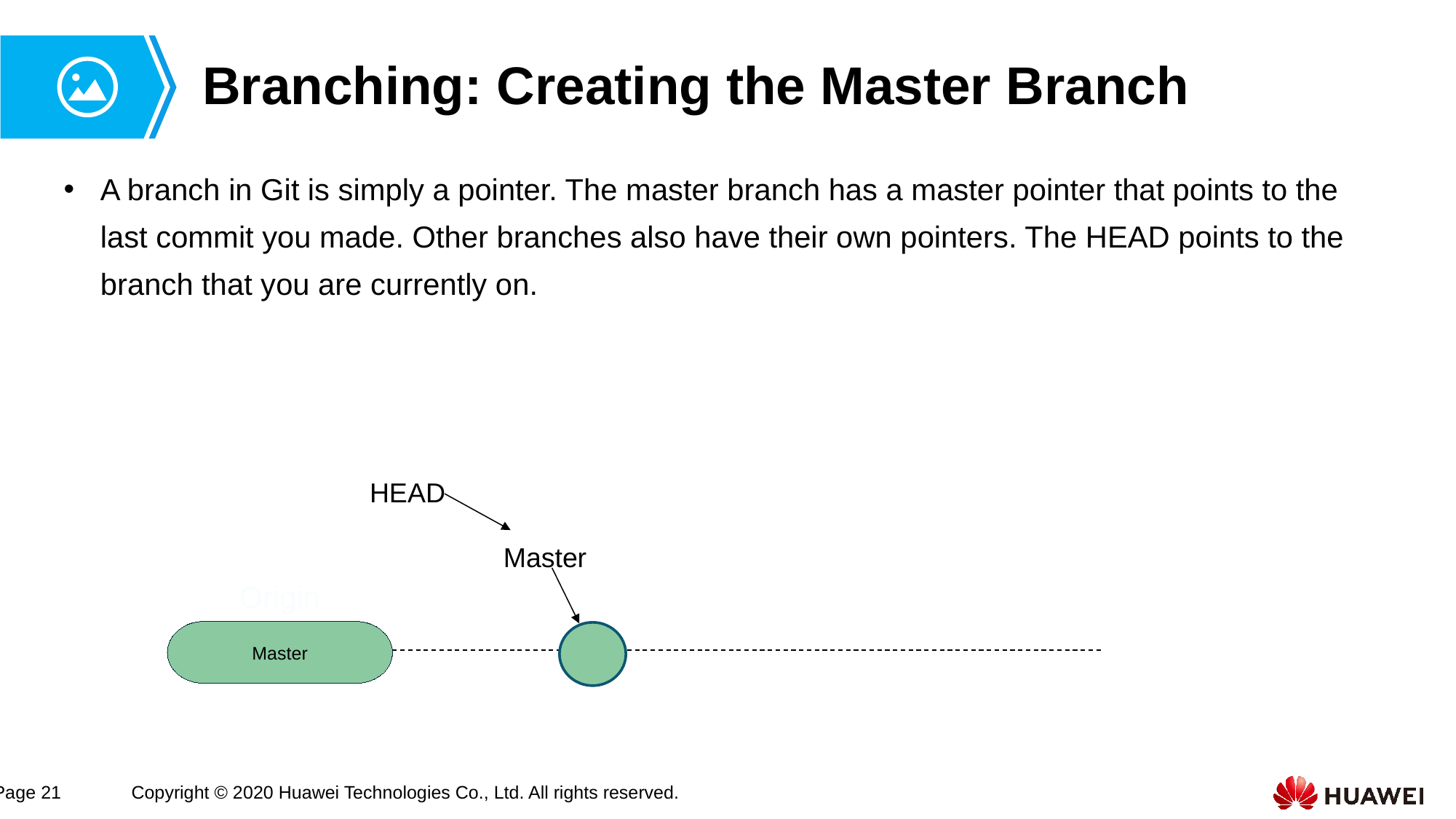

# Branching: Creating the Master Branch
A branch in Git is simply a pointer. The master branch has a master pointer that points to the last commit you made. Other branches also have their own pointers. The HEAD points to the branch that you are currently on.
HEAD
Master
Origin
Master